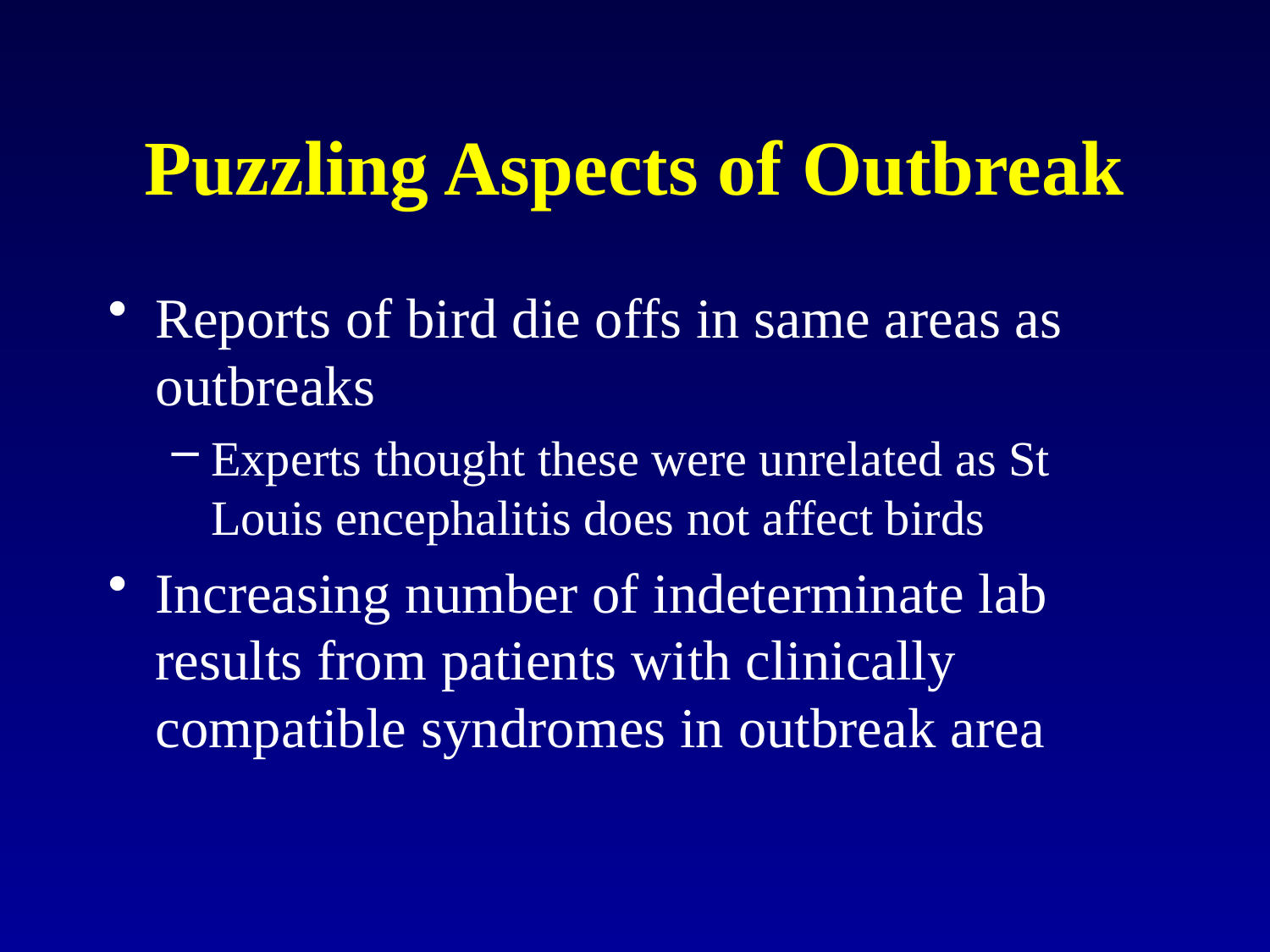

# Puzzling Aspects of Outbreak
Reports of bird die offs in same areas as outbreaks
Experts thought these were unrelated as St Louis encephalitis does not affect birds
Increasing number of indeterminate lab results from patients with clinically compatible syndromes in outbreak area